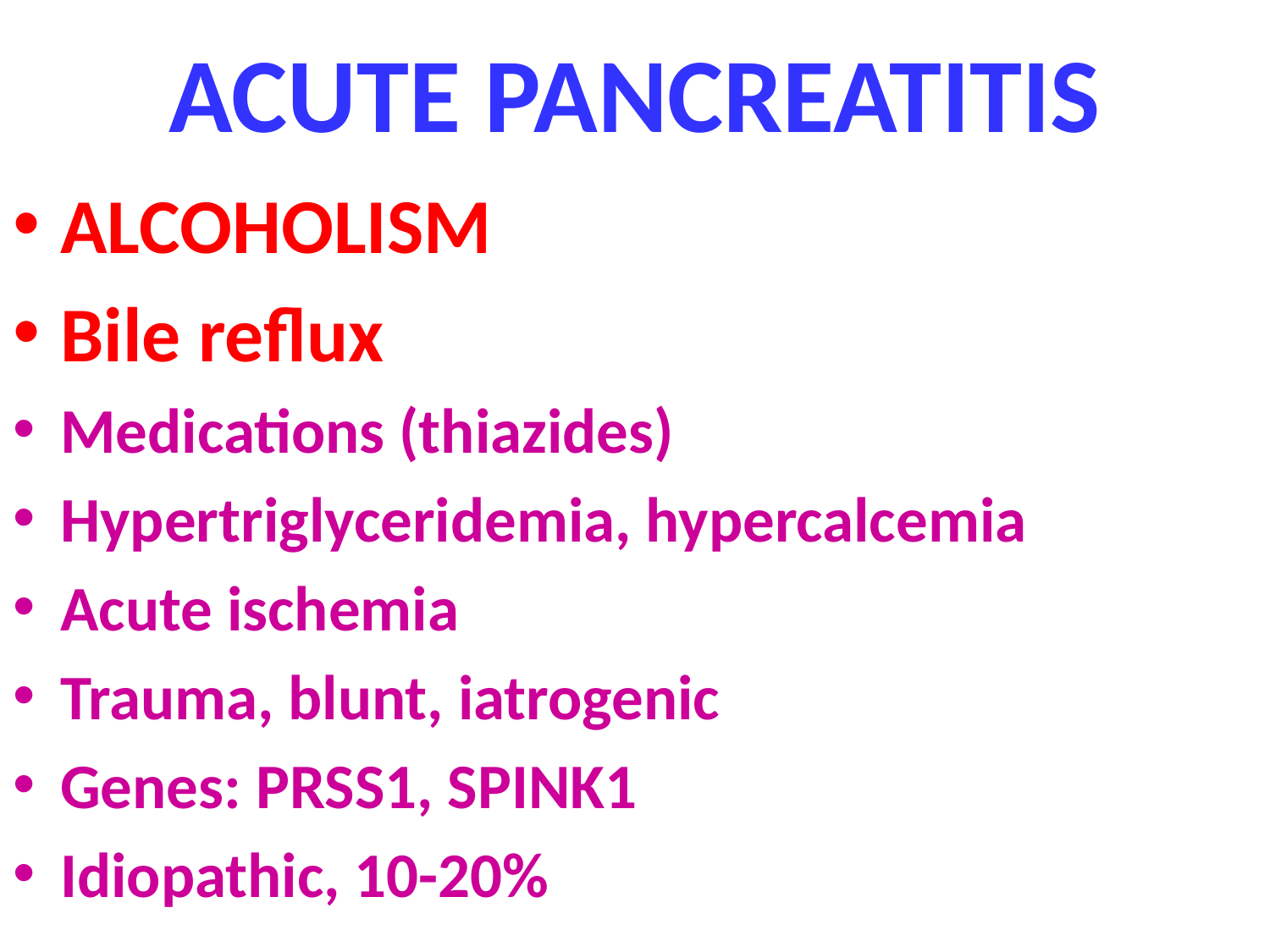

# ACUTE PANCREATITIS
ALCOHOLISM
Bile reflux
Medications (thiazides)
Hypertriglyceridemia, hypercalcemia
Acute ischemia
Trauma, blunt, iatrogenic
Genes: PRSS1, SPINK1
Idiopathic, 10-20%